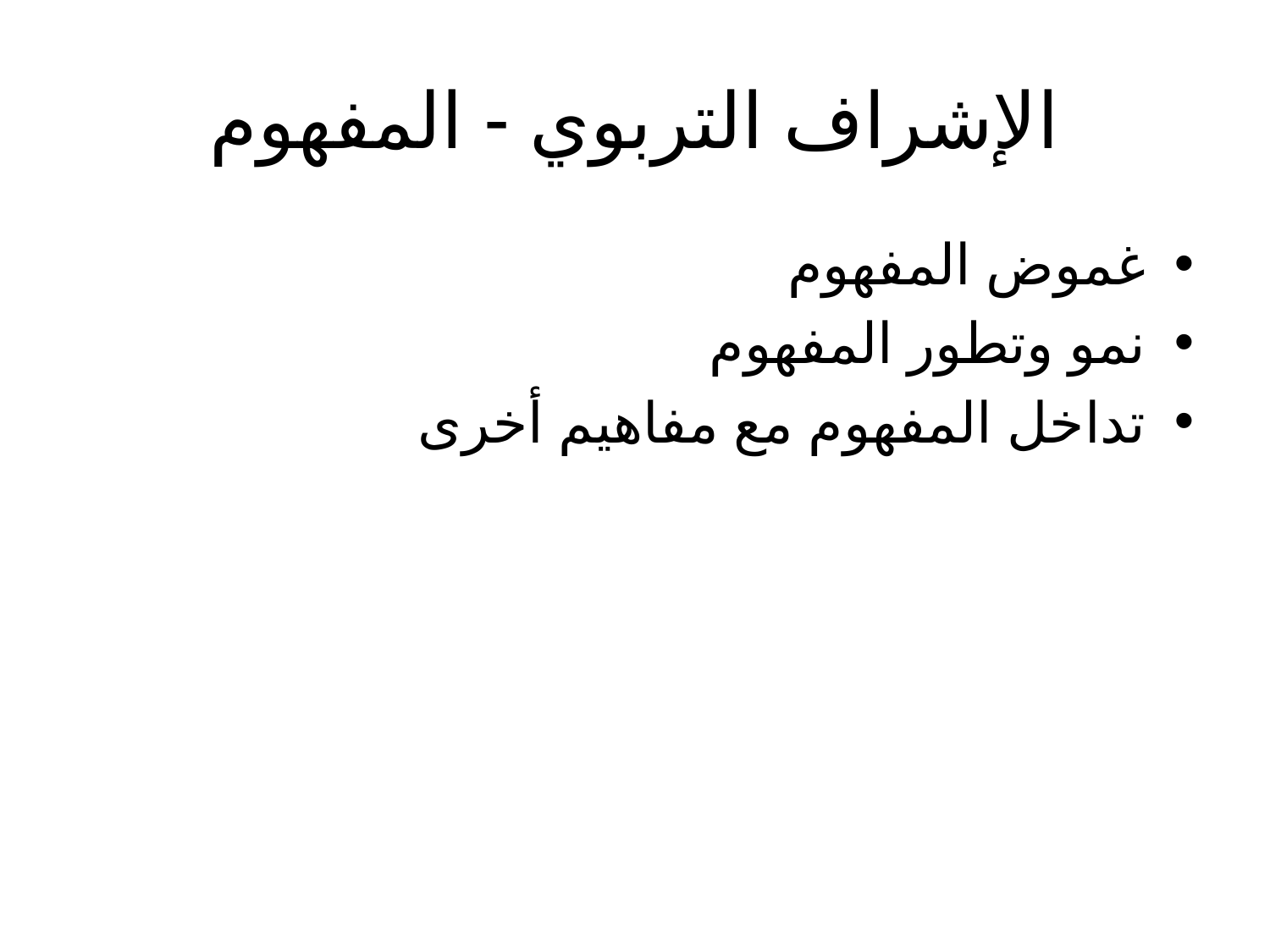

# الإشراف التربوي - المفهوم
غموض المفهوم
نمو وتطور المفهوم
تداخل المفهوم مع مفاهيم أخرى